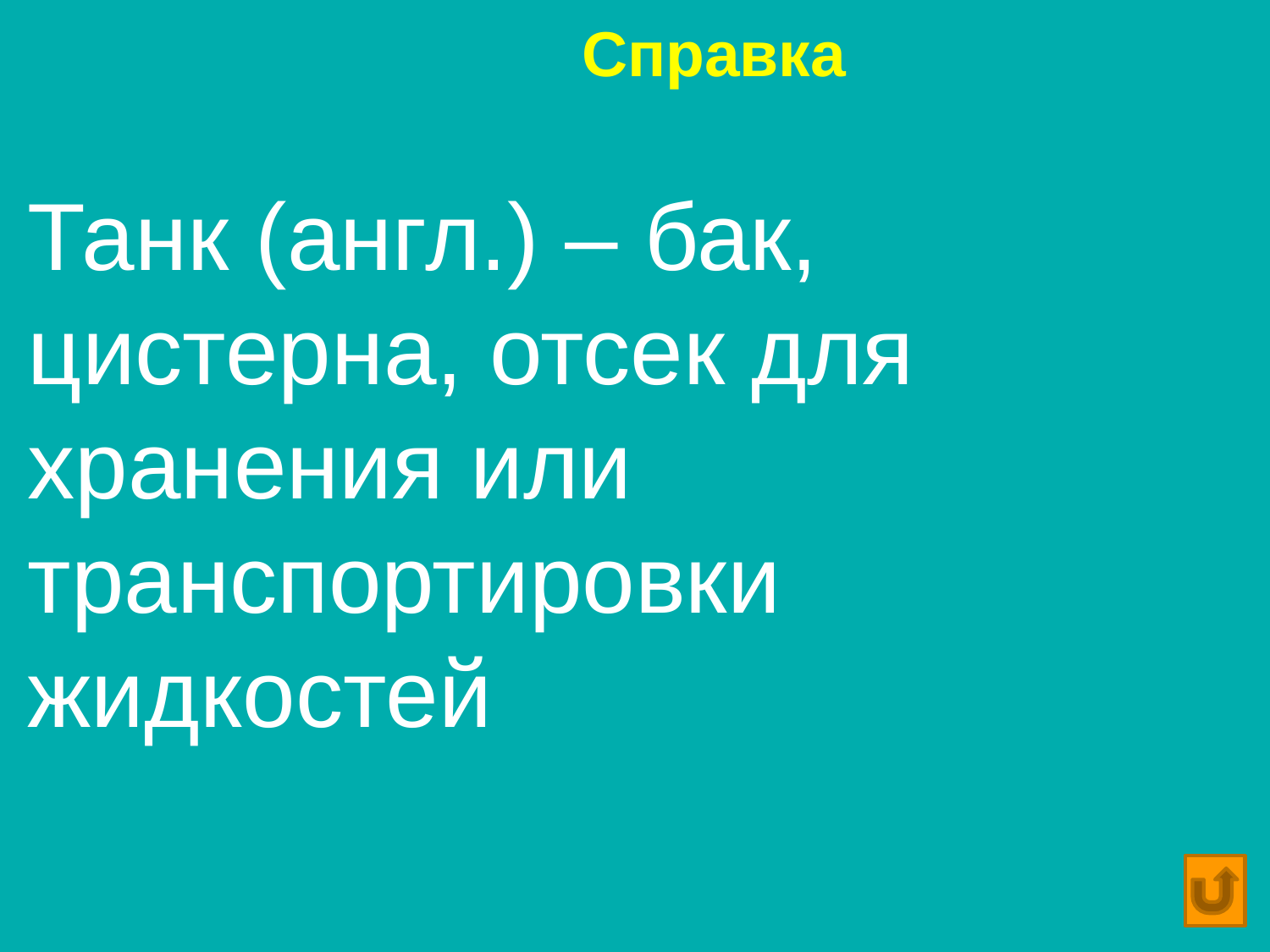

# Справка
Танк (англ.) – бак, цистерна, отсек для хранения или транспортировки жидкостей